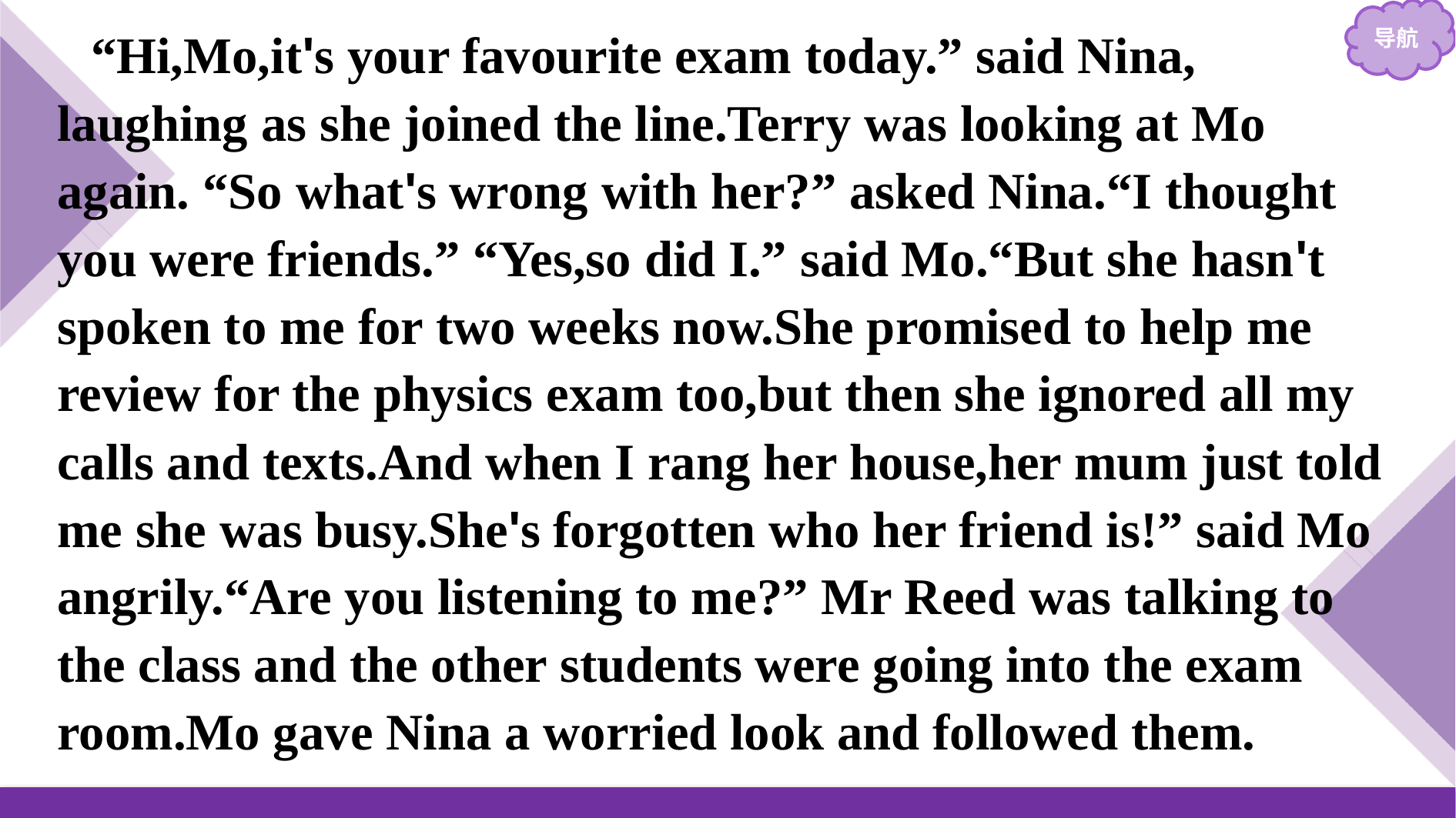

“Hi,Mo,it's your favourite exam today.” said Nina, laughing as she joined the line.Terry was looking at Mo again. “So what's wrong with her?” asked Nina.“I thought you were friends.” “Yes,so did I.” said Mo.“But she hasn't spoken to me for two weeks now.She promised to help me review for the physics exam too,but then she ignored all my calls and texts.And when I rang her house,her mum just told me she was busy.She's forgotten who her friend is!” said Mo angrily.“Are you listening to me?” Mr Reed was talking to the class and the other students were going into the exam room.Mo gave Nina a worried look and followed them.